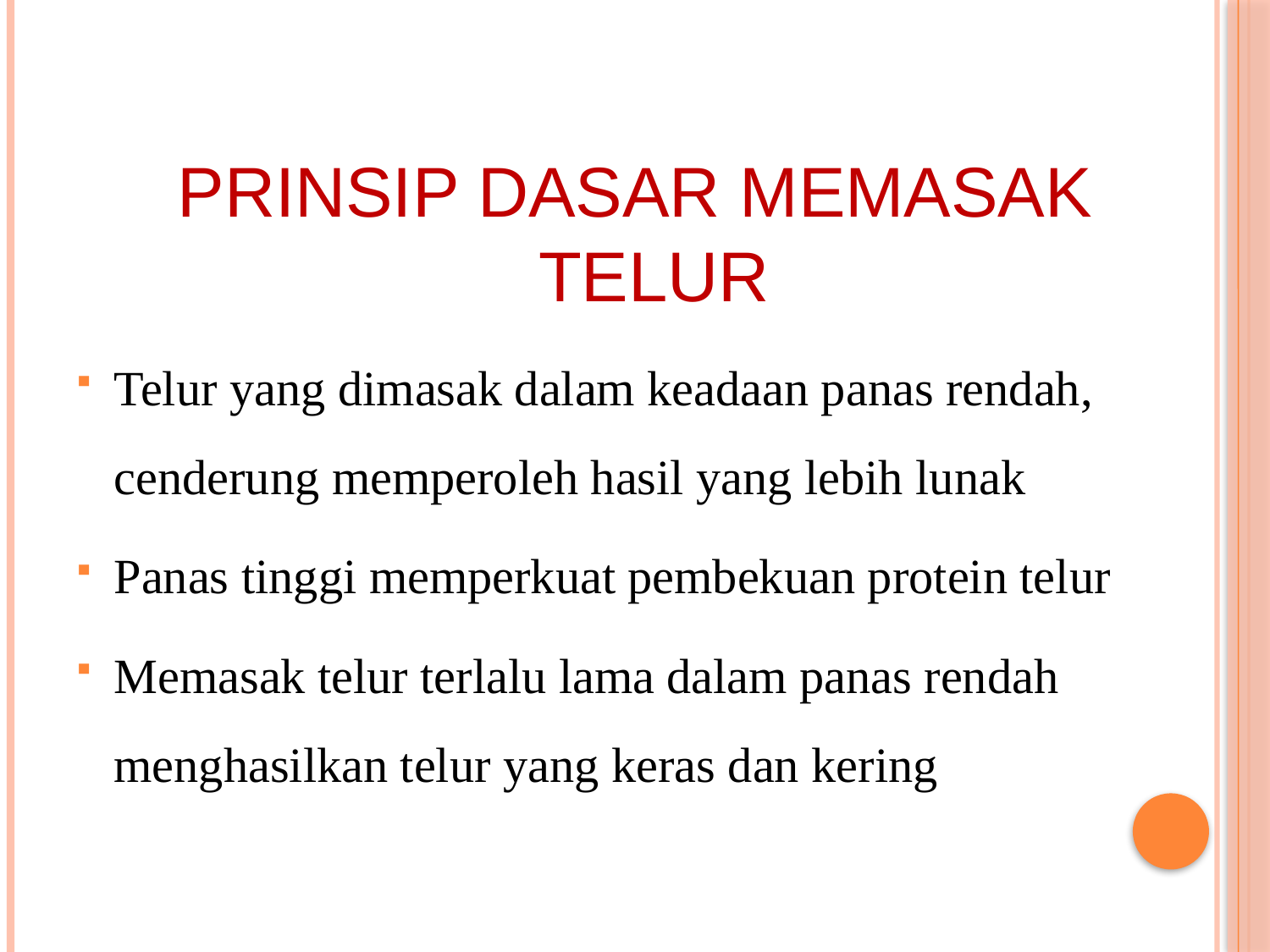

PRINSIP DASAR MEMASAK TELUR
Telur yang dimasak dalam keadaan panas rendah, cenderung memperoleh hasil yang lebih lunak
Panas tinggi memperkuat pembekuan protein telur
Memasak telur terlalu lama dalam panas rendah menghasilkan telur yang keras dan kering